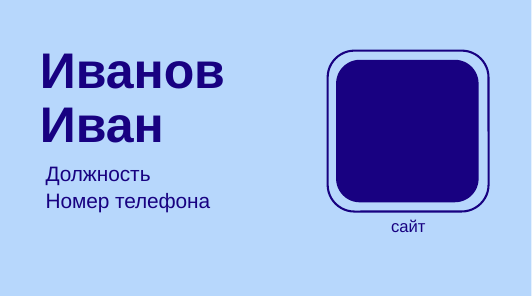

# Иванов Иван

Должность
Номер телефона
сайт